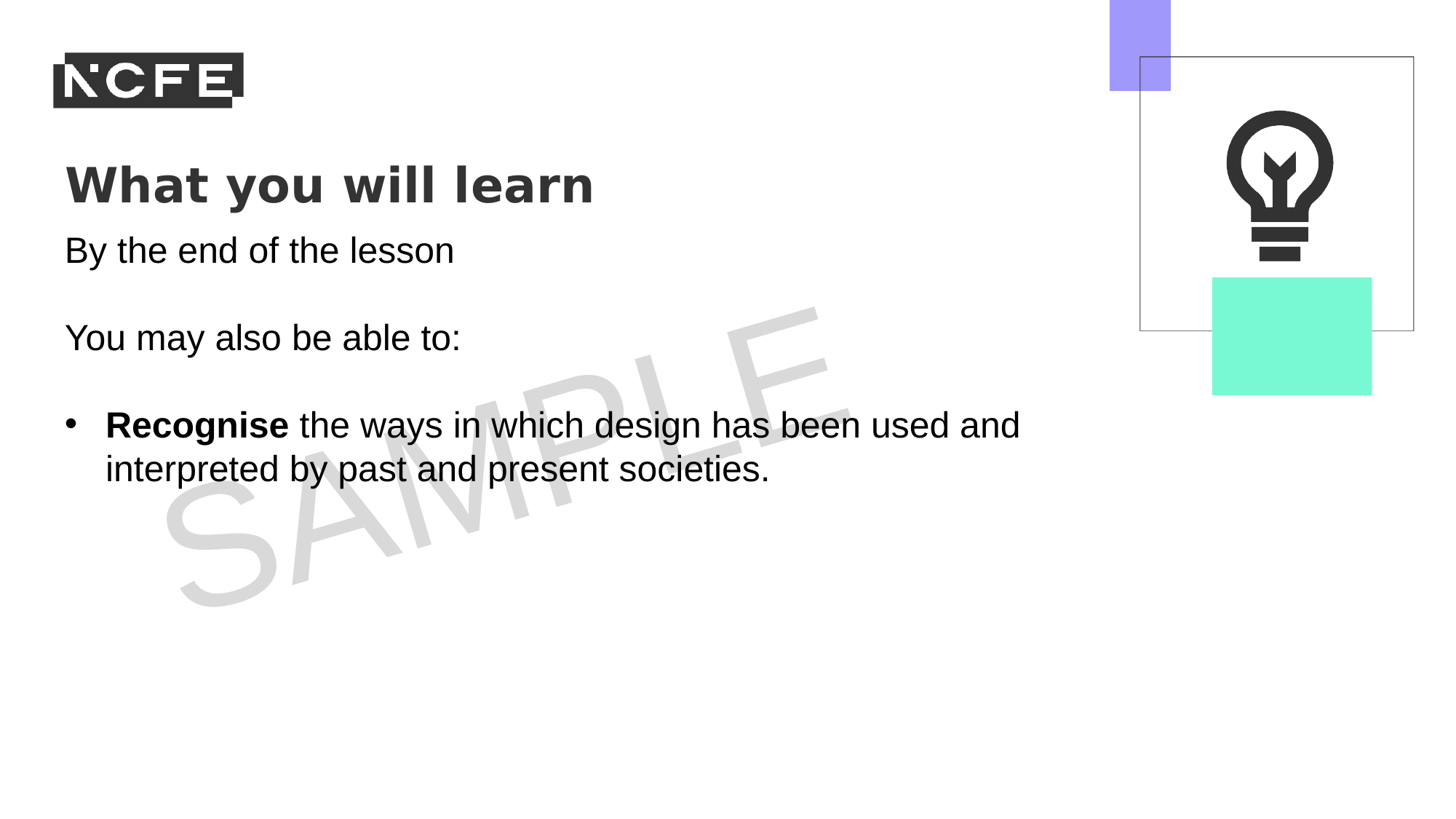

By the end of the lesson

You may also be able to:

Recognise the ways in which design has been used and interpreted by past and present societies.